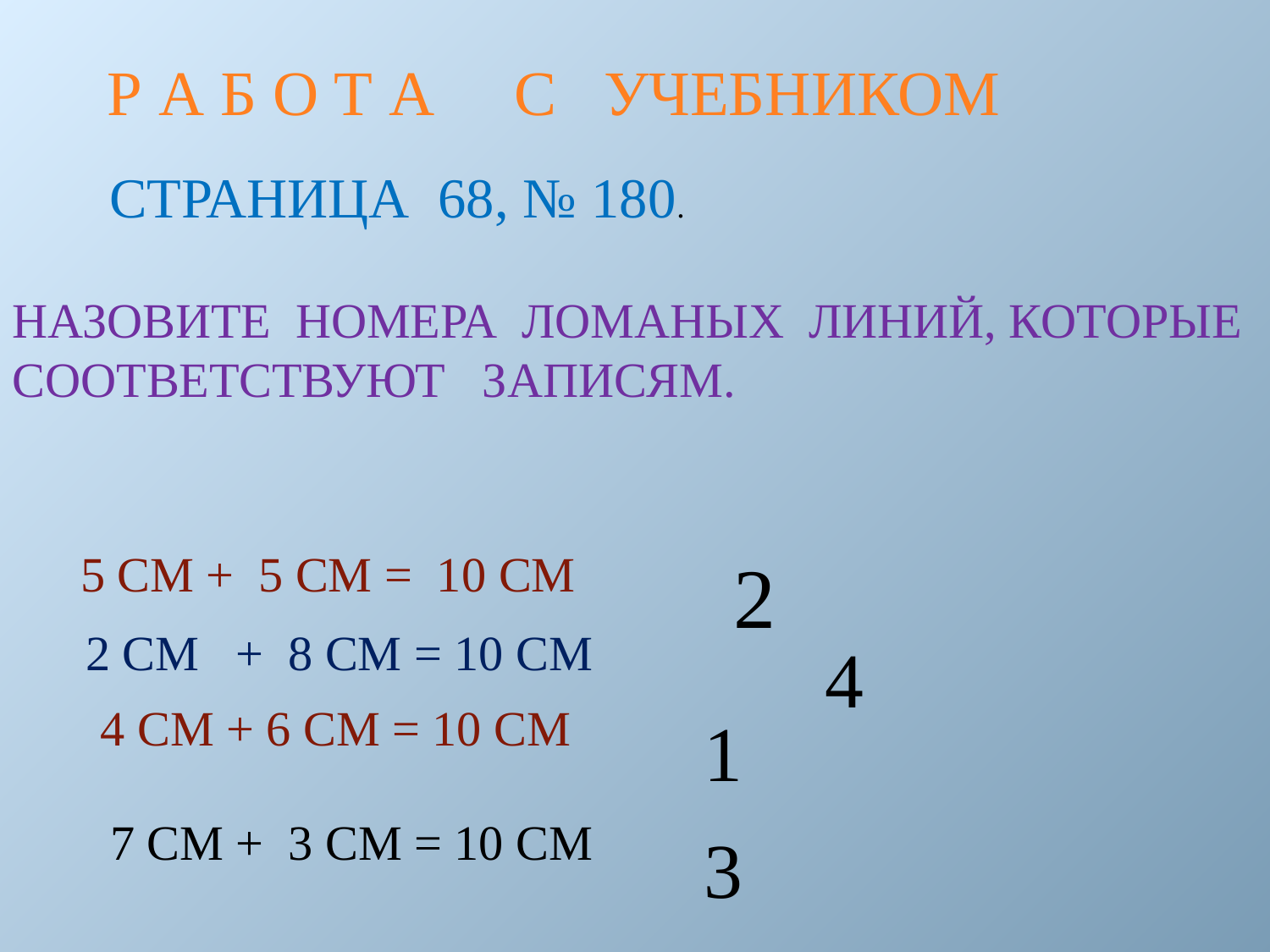

Р А Б О Т А     С   УЧЕБНИКОМ
СТРАНИЦА  68, № 180.
НАЗОВИТЕ  НОМЕРА  ЛОМАНЫХ  ЛИНИЙ, КОТОРЫЕ  СООТВЕТСТВУЮТ   ЗАПИСЯМ.
5 СМ +  5 СМ =  10 СМ
2
2 СМ   +  8 СМ = 10 СМ
4
4 СМ + 6 СМ = 10 СМ
1
7 СМ +  3 СМ = 10 СМ
3